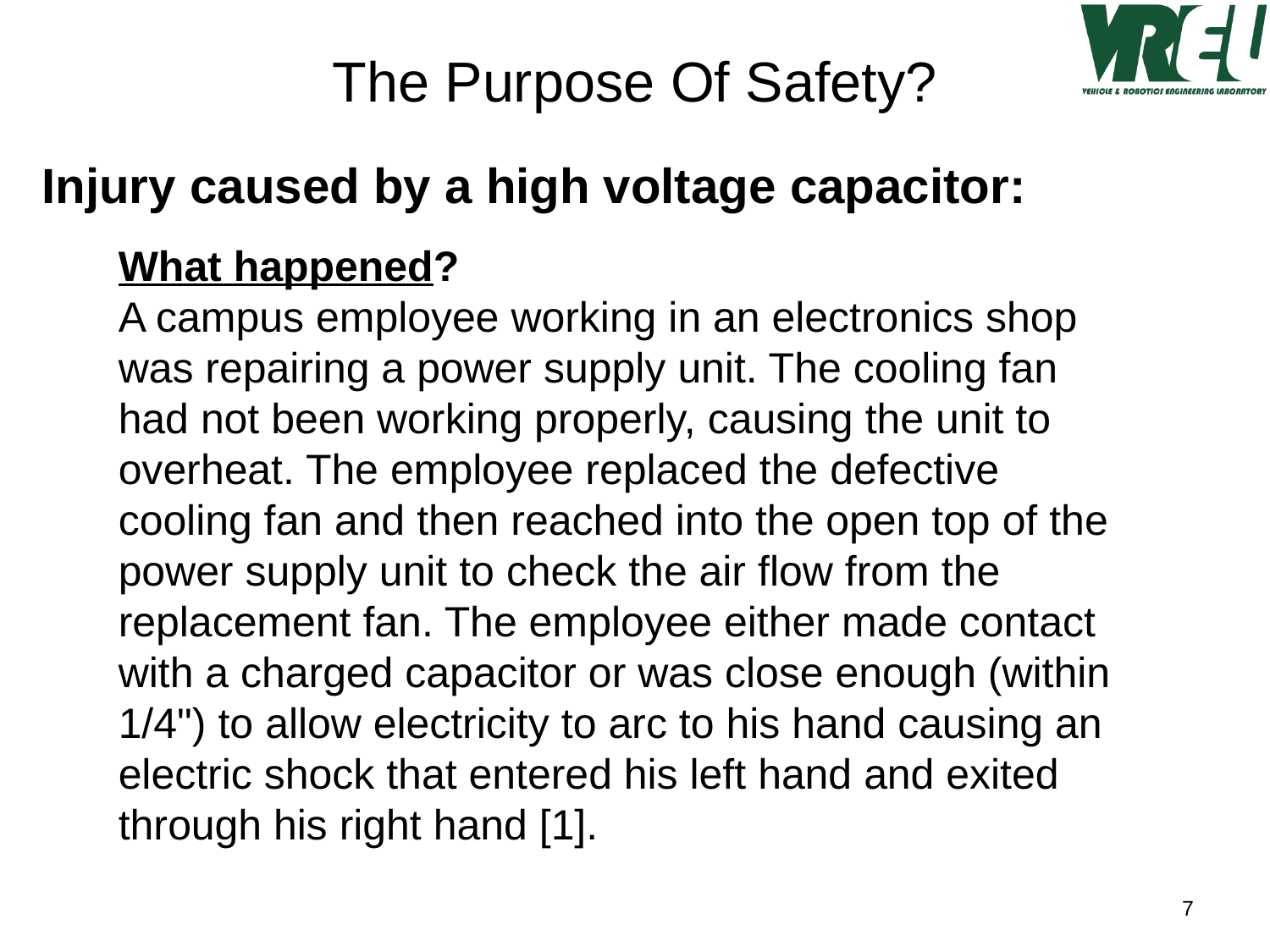

The Purpose Of Safety?
Injury caused by a high voltage capacitor:
What happened?
A campus employee working in an electronics shop was repairing a power supply unit. The cooling fan had not been working properly, causing the unit to overheat. The employee replaced the defective cooling fan and then reached into the open top of the power supply unit to check the air flow from the replacement fan. The employee either made contact with a charged capacitor or was close enough (within 1/4") to allow electricity to arc to his hand causing an electric shock that entered his left hand and exited through his right hand [1].
7